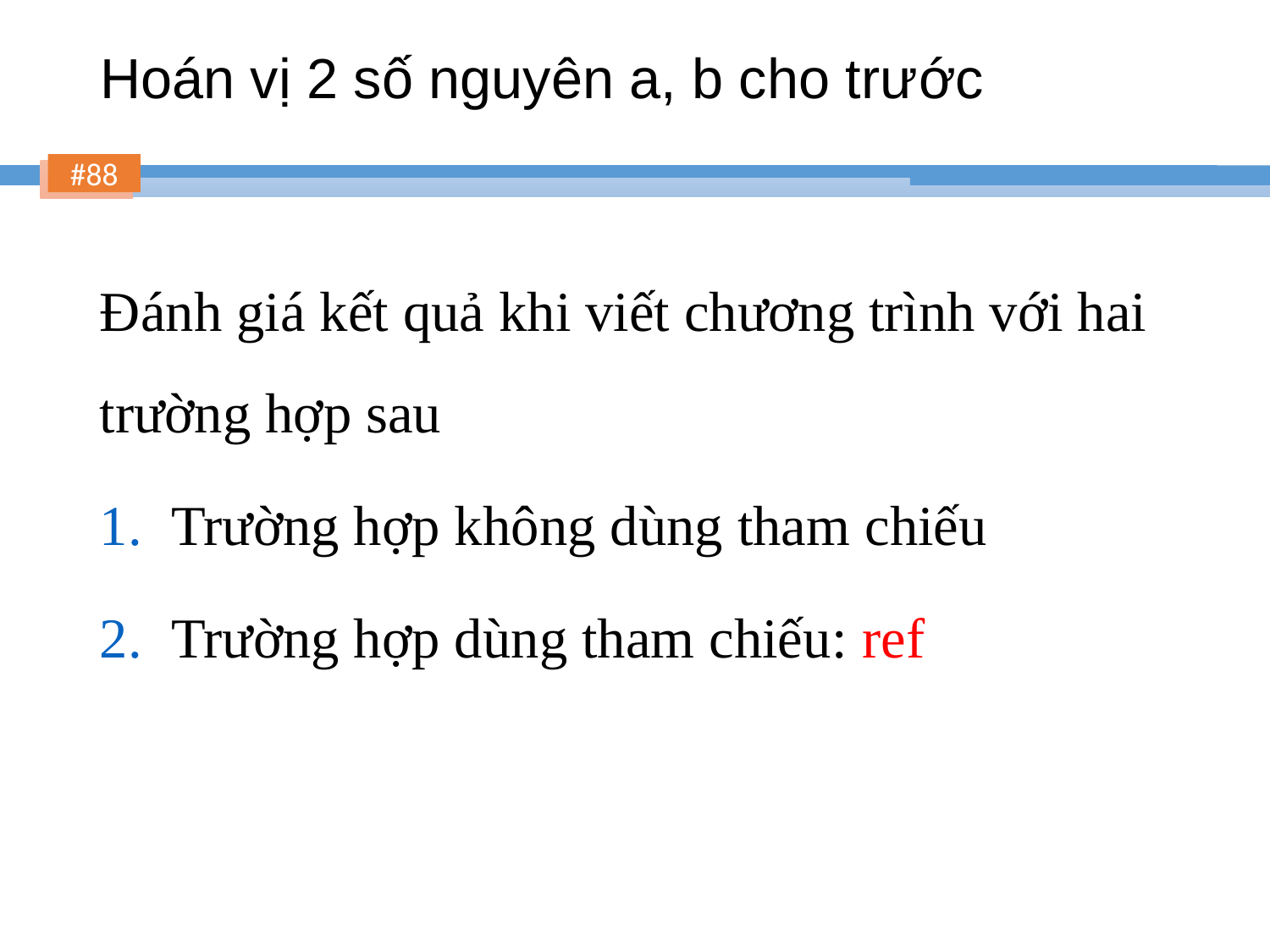

# Hoán vị 2 số nguyên a, b cho trước
Đánh giá kết quả khi viết chương trình với hai trường hợp sau
Trường hợp không dùng tham chiếu
Trường hợp dùng tham chiếu: ref